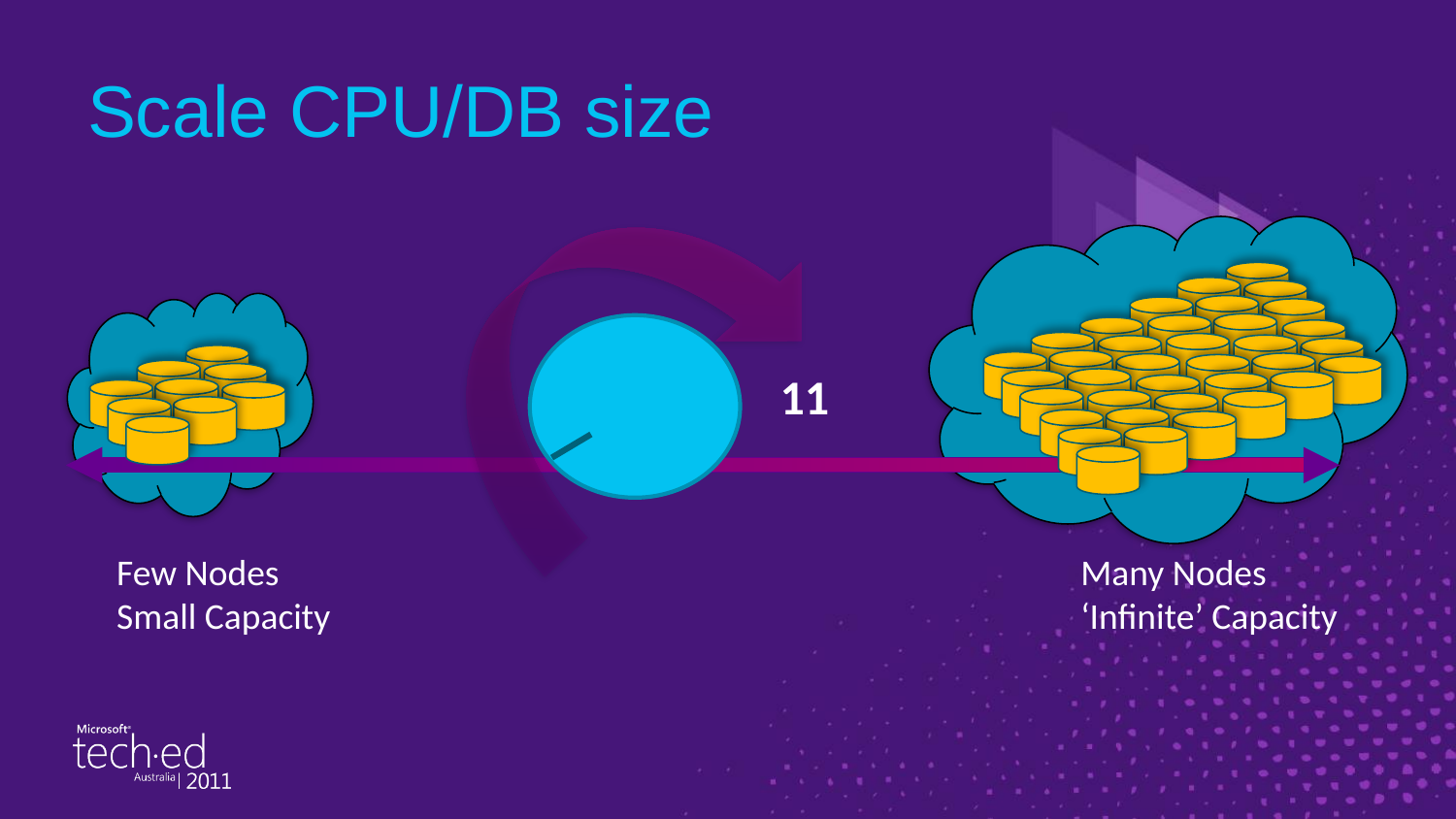

# Scale CPU/DB size

11

Few Nodes  			  		           Many Nodes
Small Capacity					           ‘Infinite’ Capacity